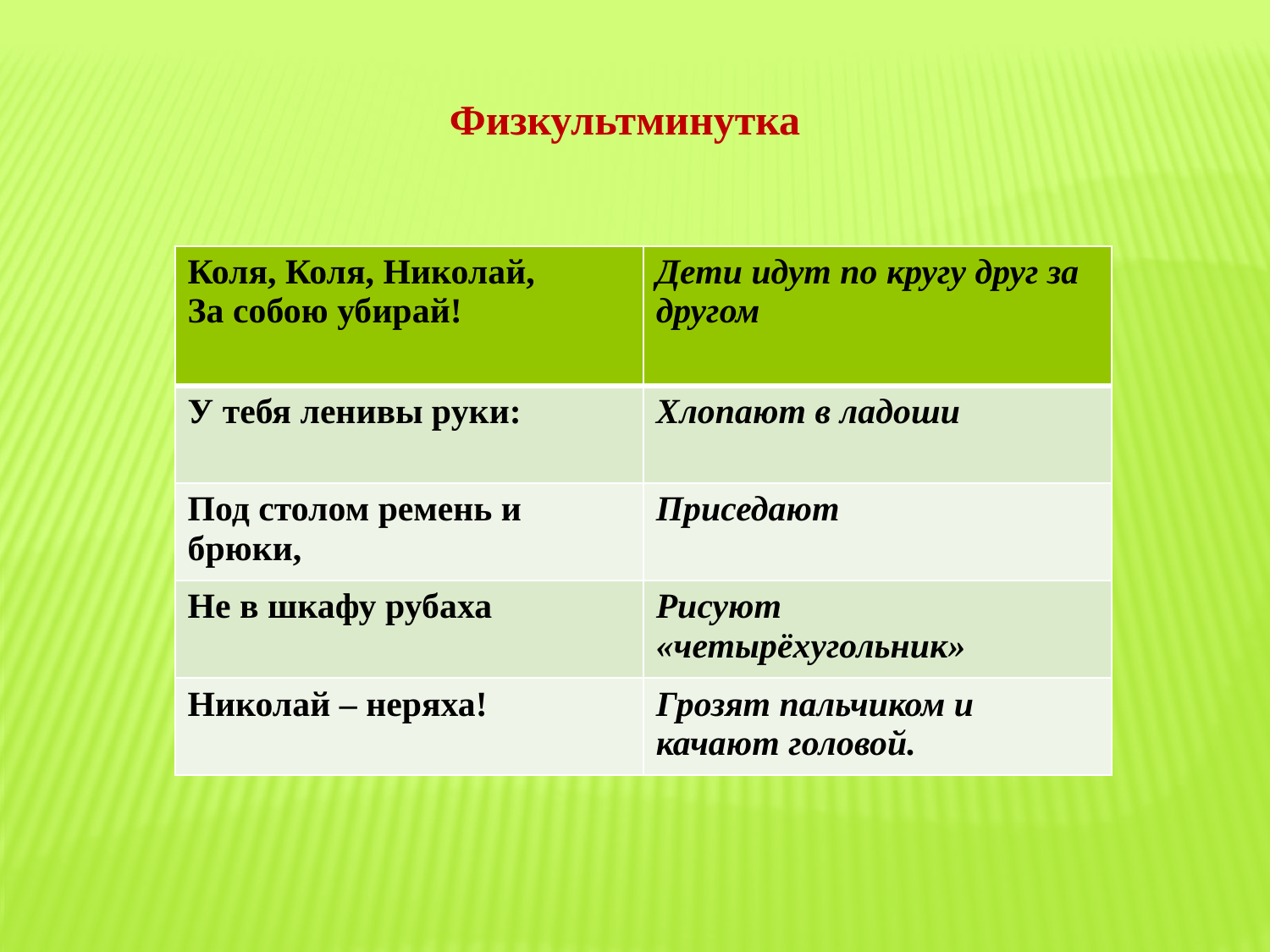

Физкультминутка

| Коля, Коля, Николай, За собою убирай! | Дети идут по кругу друг за другом |
| --- | --- |
| У тебя ленивы руки: | Хлопают в ладоши |
| Под столом ремень и брюки, | Приседают |
| Не в шкафу рубаха | Рисуют «четырёхугольник» |
| Николай – неряха! | Грозят пальчиком и качают головой. |